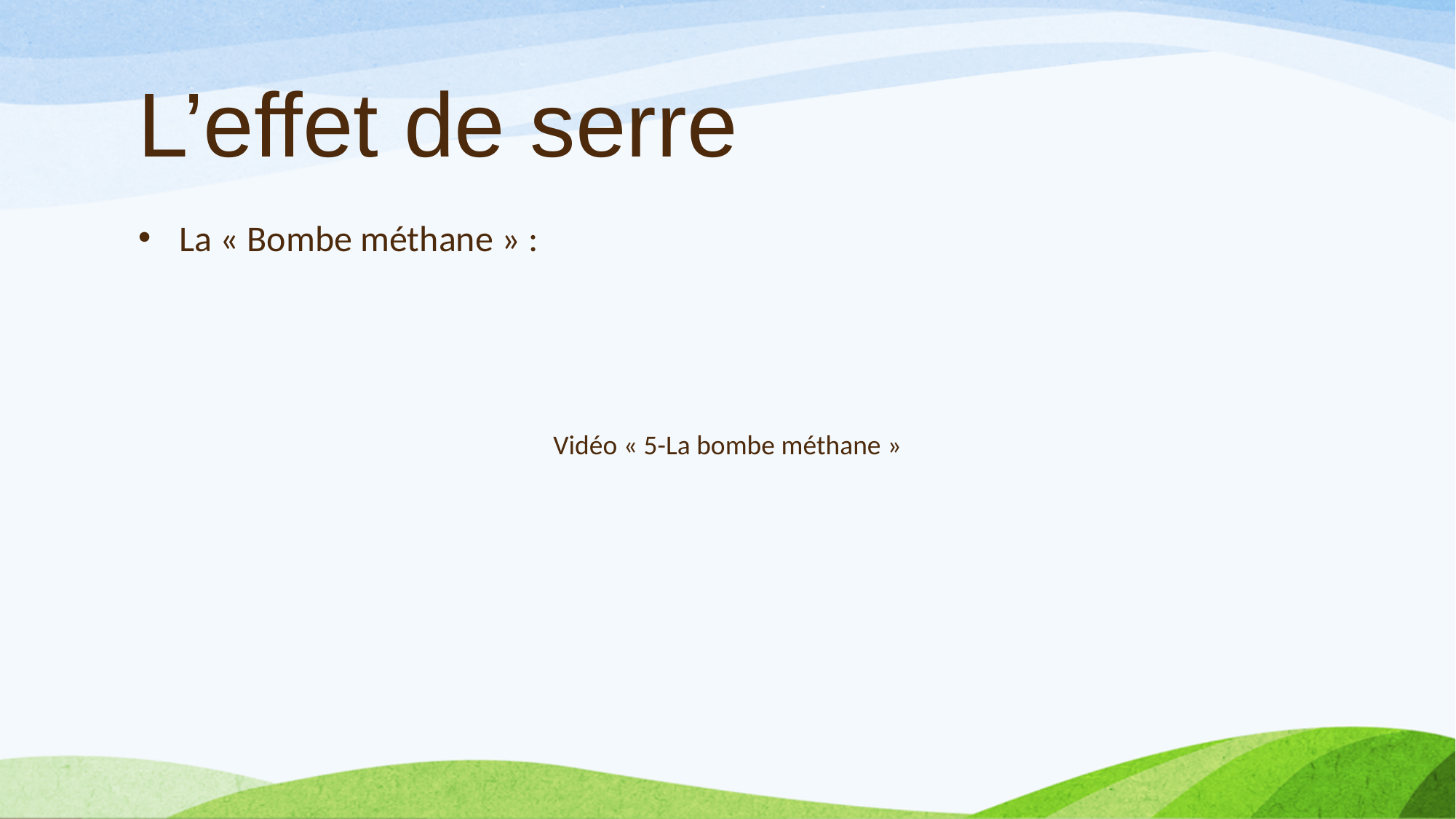

# L’effet de serre
La « Bombe méthane » :

Vidéo « 5-La bombe méthane »